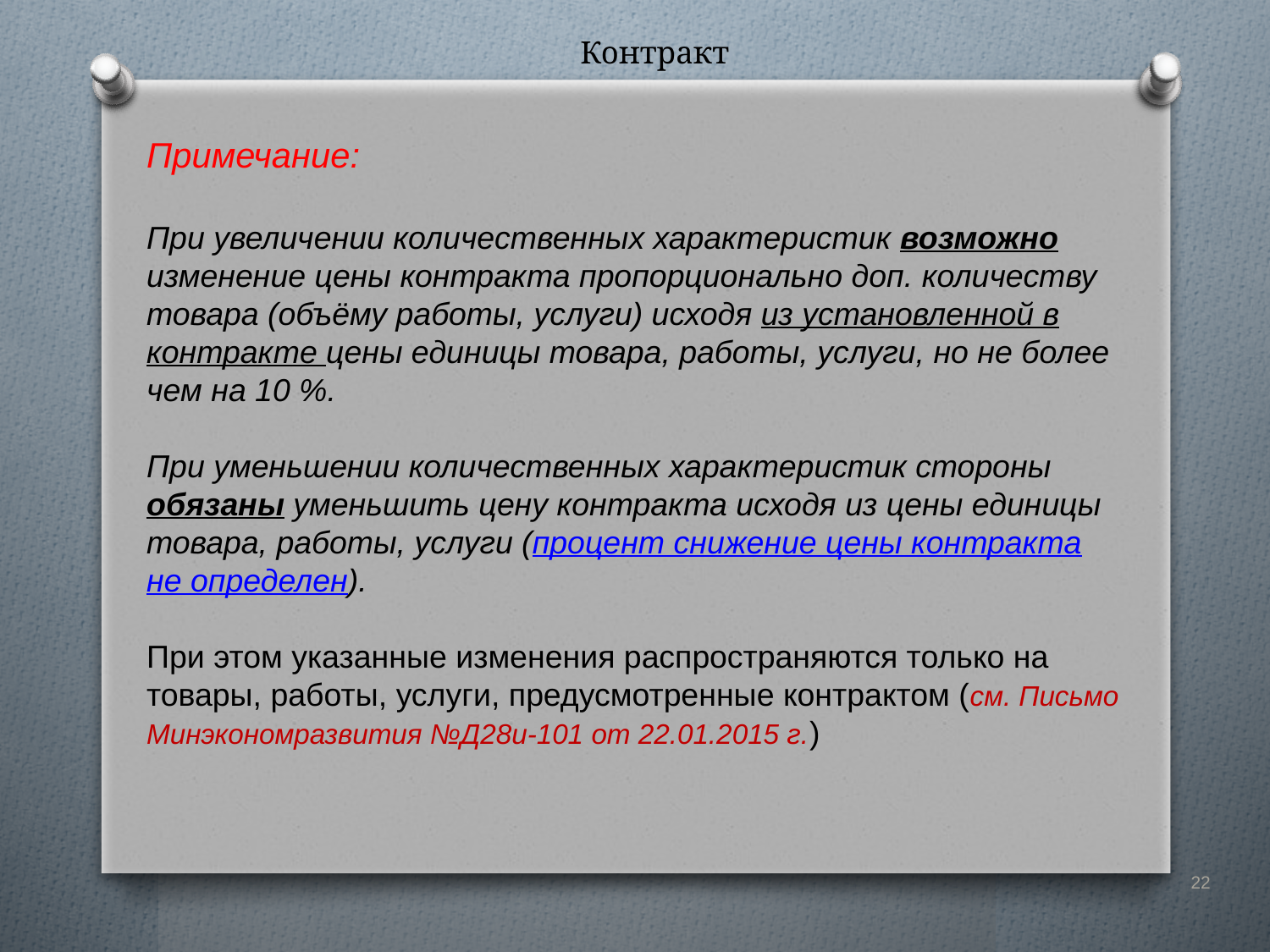

Контракт
Примечание:

При увеличении количественных характеристик возможно изменение цены контракта пропорционально доп. количеству товара (объёму работы, услуги) исходя из установленной в контракте цены единицы товара, работы, услуги, но не более чем на 10 %.

При уменьшении количественных характеристик стороны обязаны уменьшить цену контракта исходя из цены единицы товара, работы, услуги (процент снижение цены контракта не определен).

При этом указанные изменения распространяются только на товары, работы, услуги, предусмотренные контрактом (см. Письмо Минэкономразвития №Д28и-101 от 22.01.2015 г.)
22